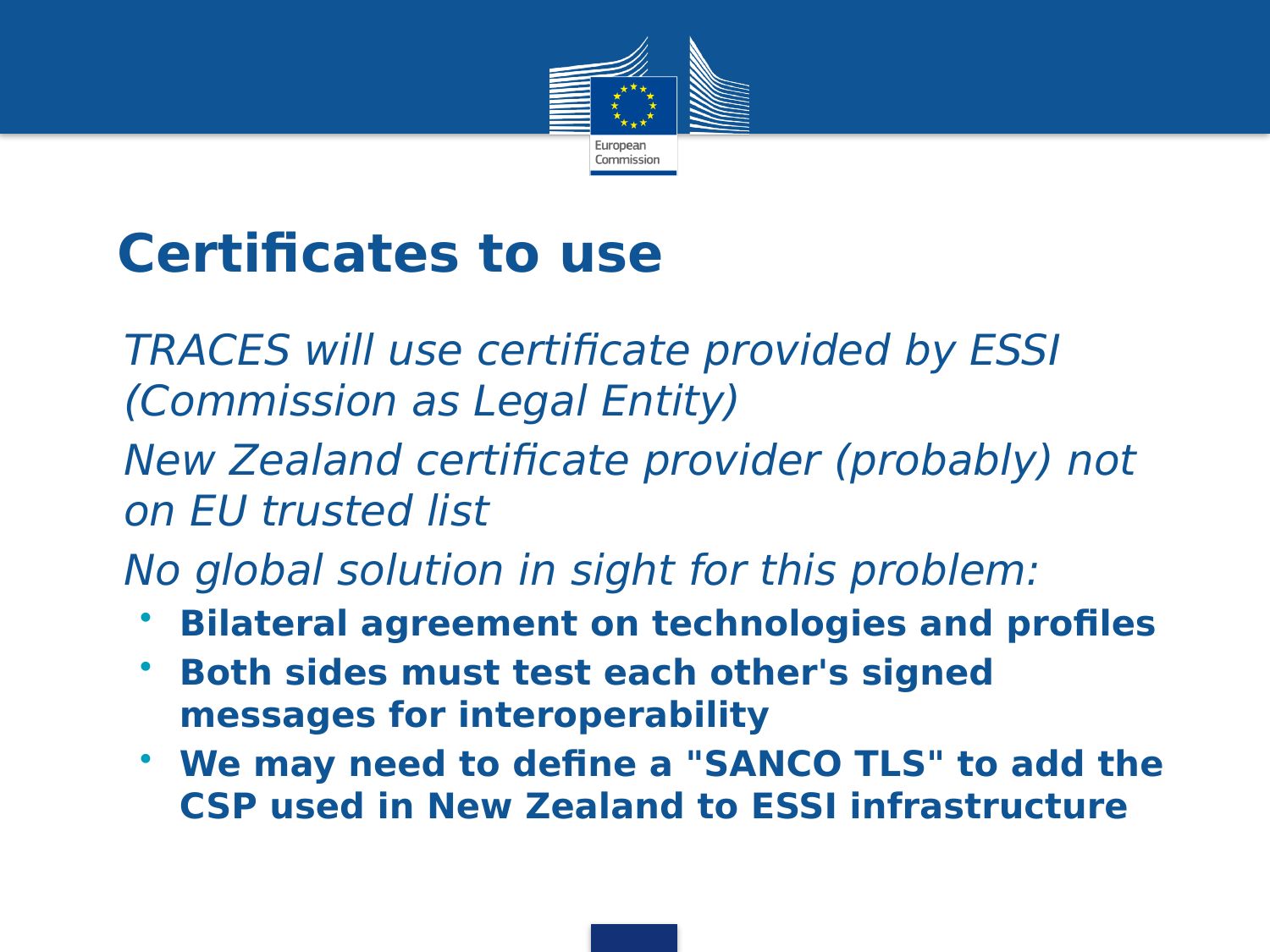

# Certificates to use
TRACES will use certificate provided by ESSI (Commission as Legal Entity)
New Zealand certificate provider (probably) not on EU trusted list
No global solution in sight for this problem:
Bilateral agreement on technologies and profiles
Both sides must test each other's signed messages for interoperability
We may need to define a "SANCO TLS" to add the CSP used in New Zealand to ESSI infrastructure